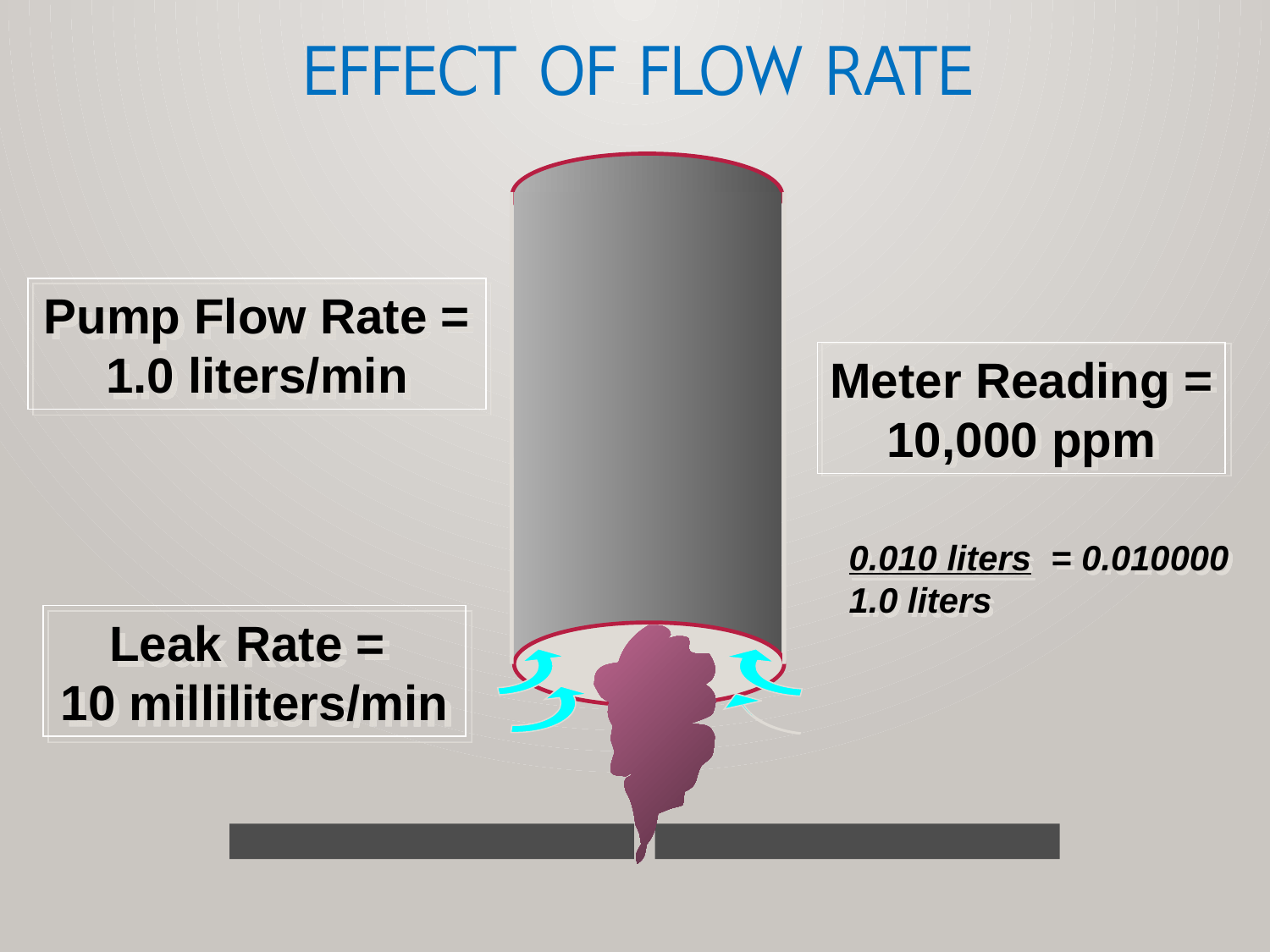

# Effect of Flow Rate

Pump Flow Rate =
1.0 liters/min
Meter Reading =
10,000 ppm
	0.010 liters  = 0.010000
	1.0 liters

Leak Rate =
10 milliliters/min